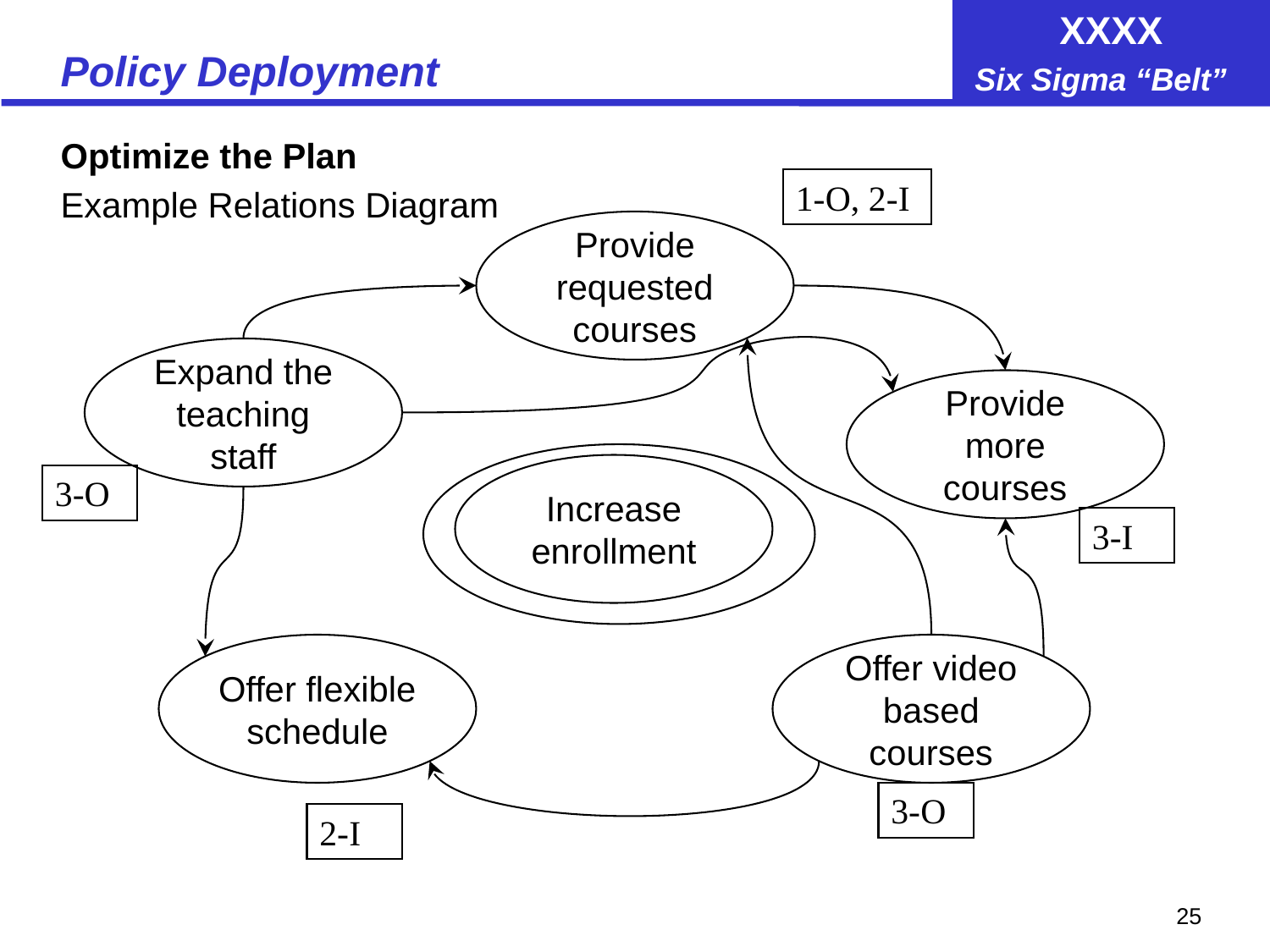

# Policy Deployment
Optimize the Plan
Example Relations Diagram
1-O, 2-I
Provide requested courses
Expand the teaching staff
Provide more courses

Increase enrollment
3-O
3-I
Offer flexible schedule
Offer video based courses
3-O
2-I